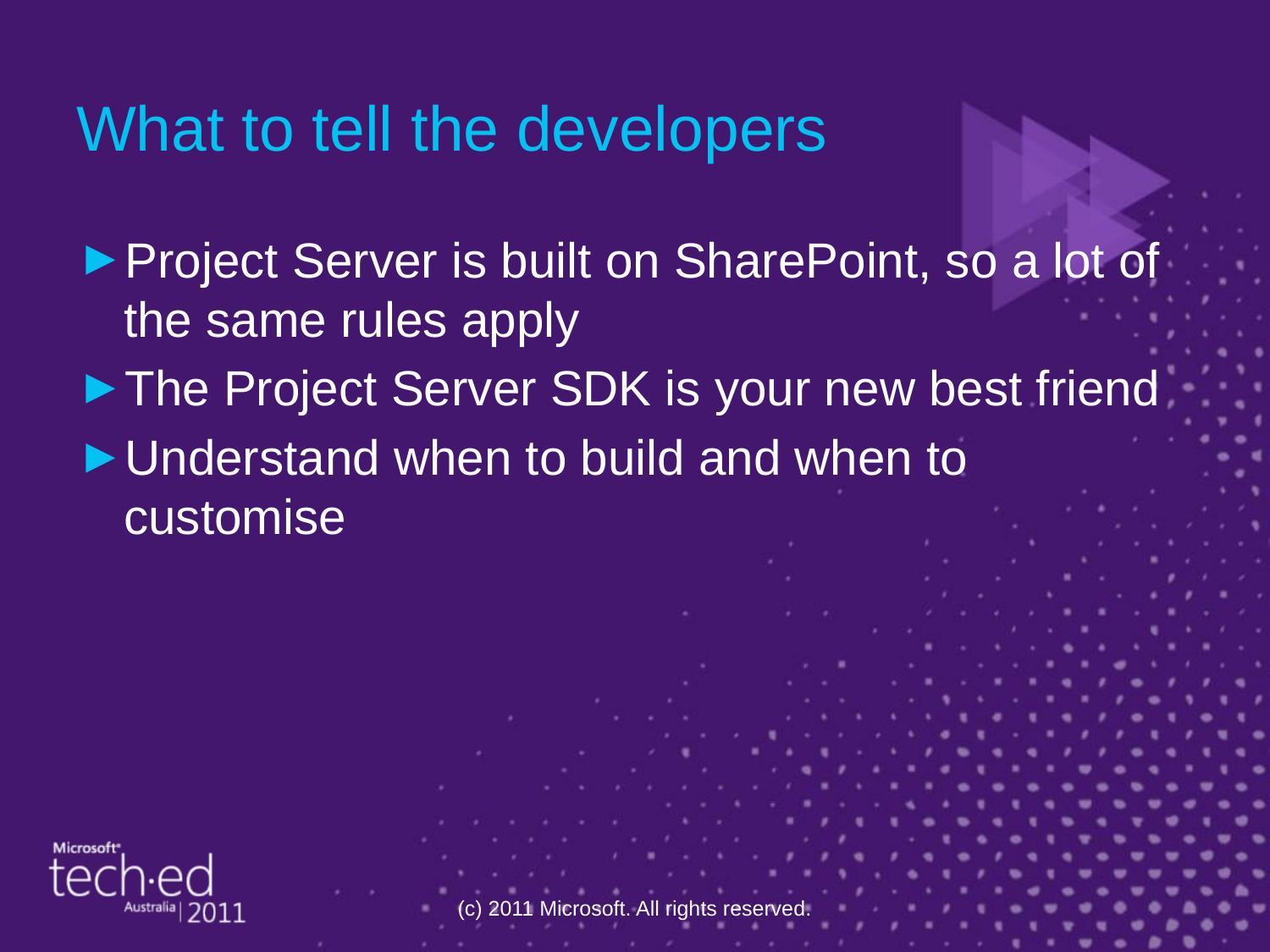

# What to tell the developers
Project Server is built on SharePoint, so a lot of the same rules apply
The Project Server SDK is your new best friend
Understand when to build and when to customise
(c) 2011 Microsoft. All rights reserved.